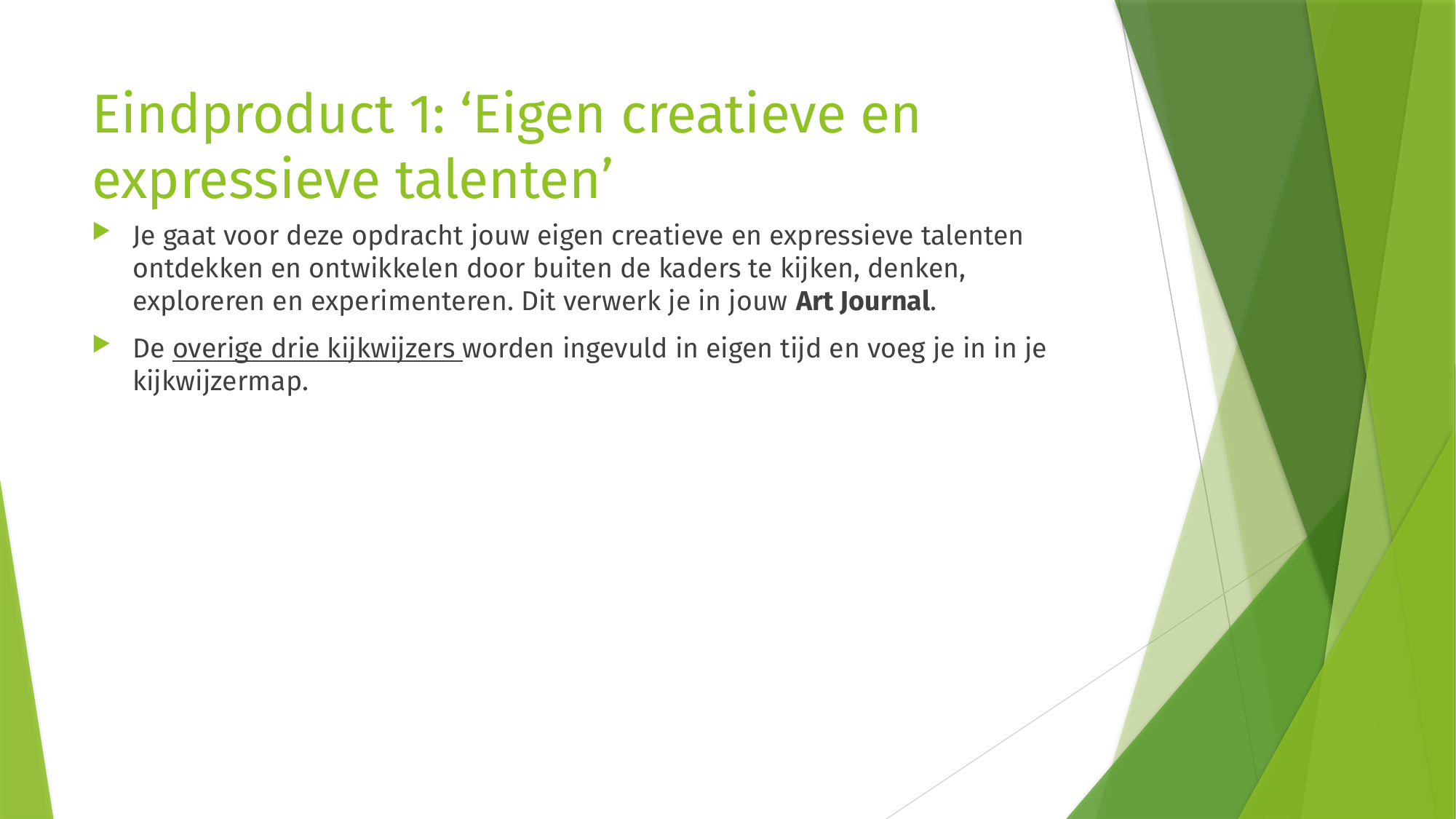

# Eindproduct 1: ‘Eigen creatieve en expressieve talenten’
Je gaat voor deze opdracht jouw eigen creatieve en expressieve talenten ontdekken en ontwikkelen door buiten de kaders te kijken, denken, exploreren en experimenteren. Dit verwerk je in jouw Art Journal.
De overige drie kijkwijzers worden ingevuld in eigen tijd en voeg je in in je kijkwijzermap.